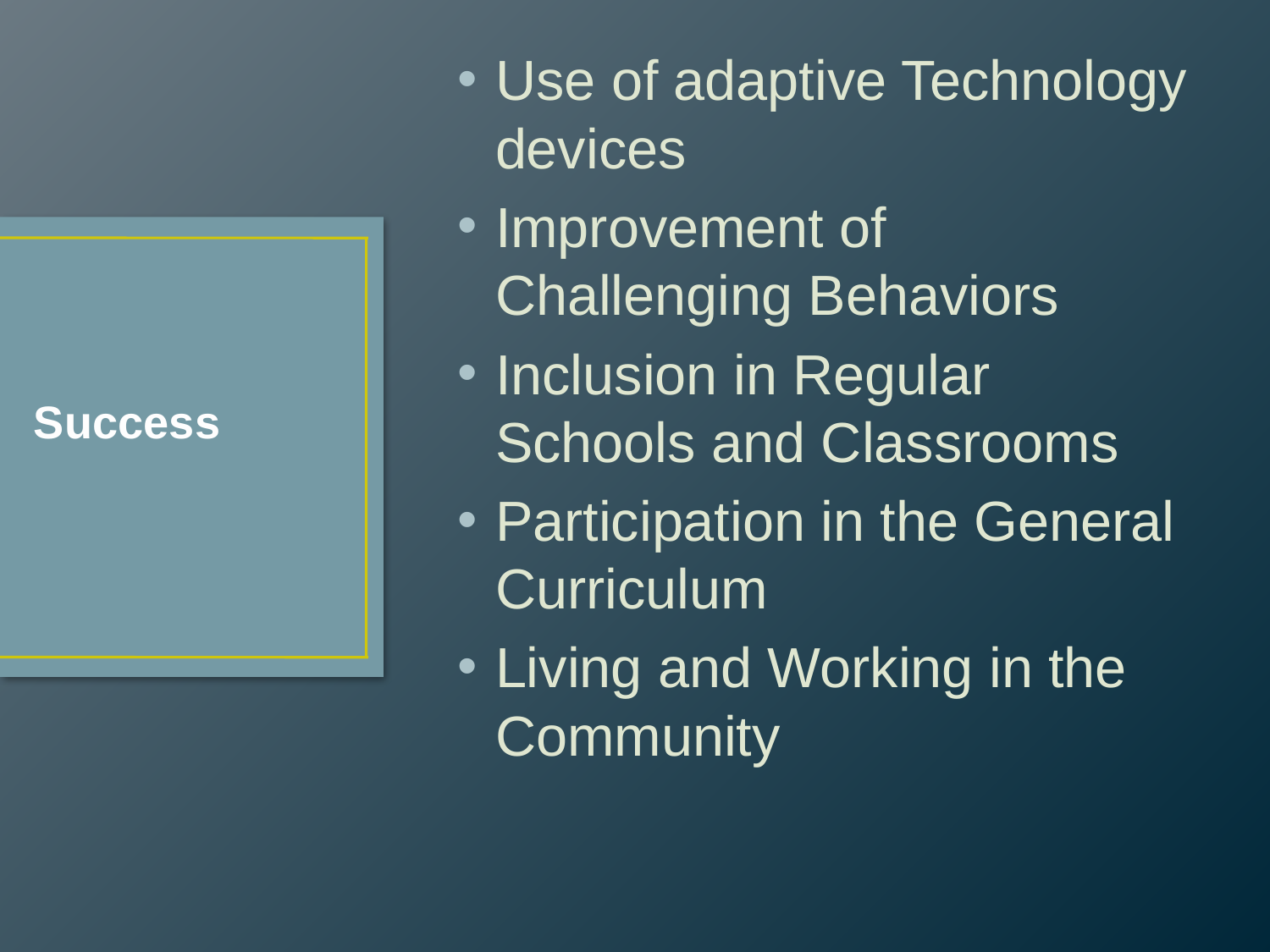

Use of adaptive Technology devices
Improvement of Challenging Behaviors
Inclusion in Regular Schools and Classrooms
Participation in the General Curriculum
Living and Working in the Community
# Success